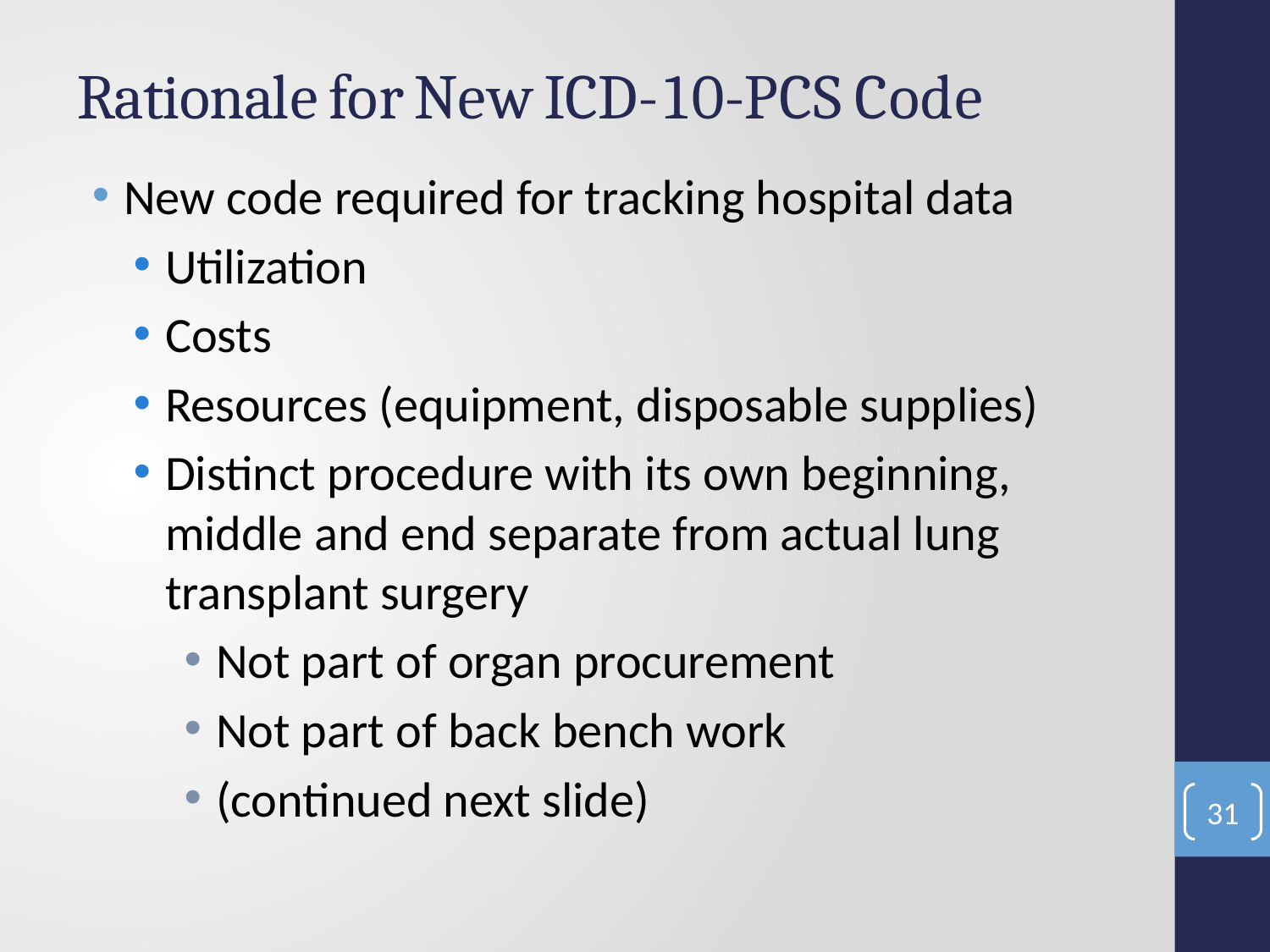

# Rationale for New ICD-10-PCS Code
New code required for tracking hospital data
Utilization
Costs
Resources (equipment, disposable supplies)
Distinct procedure with its own beginning, middle and end separate from actual lung transplant surgery
Not part of organ procurement
Not part of back bench work
(continued next slide)

31